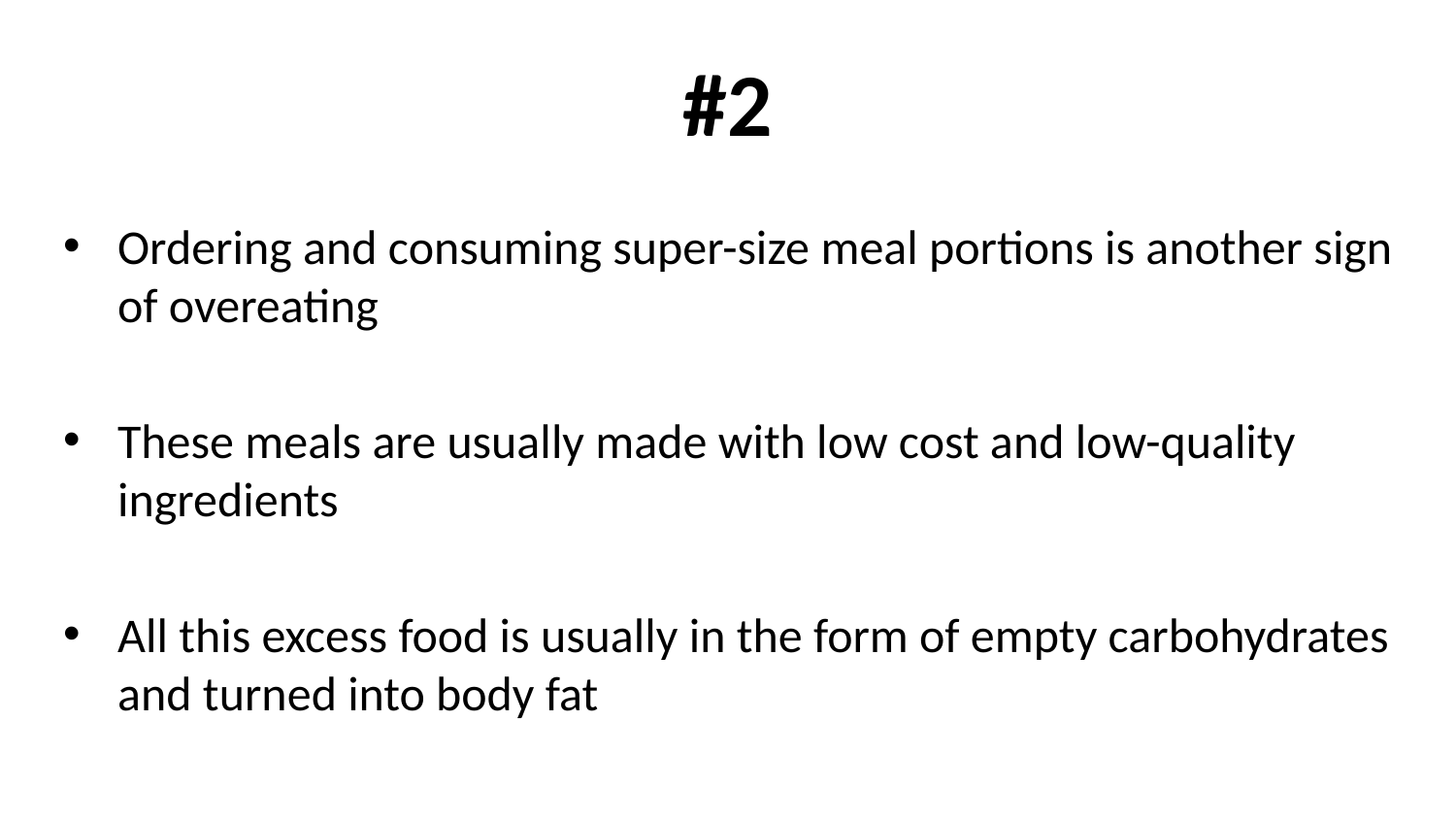

# #2
Ordering and consuming super-size meal portions is another sign of overeating

These meals are usually made with low cost and low-quality ingredients

All this excess food is usually in the form of empty carbohydrates and turned into body fat